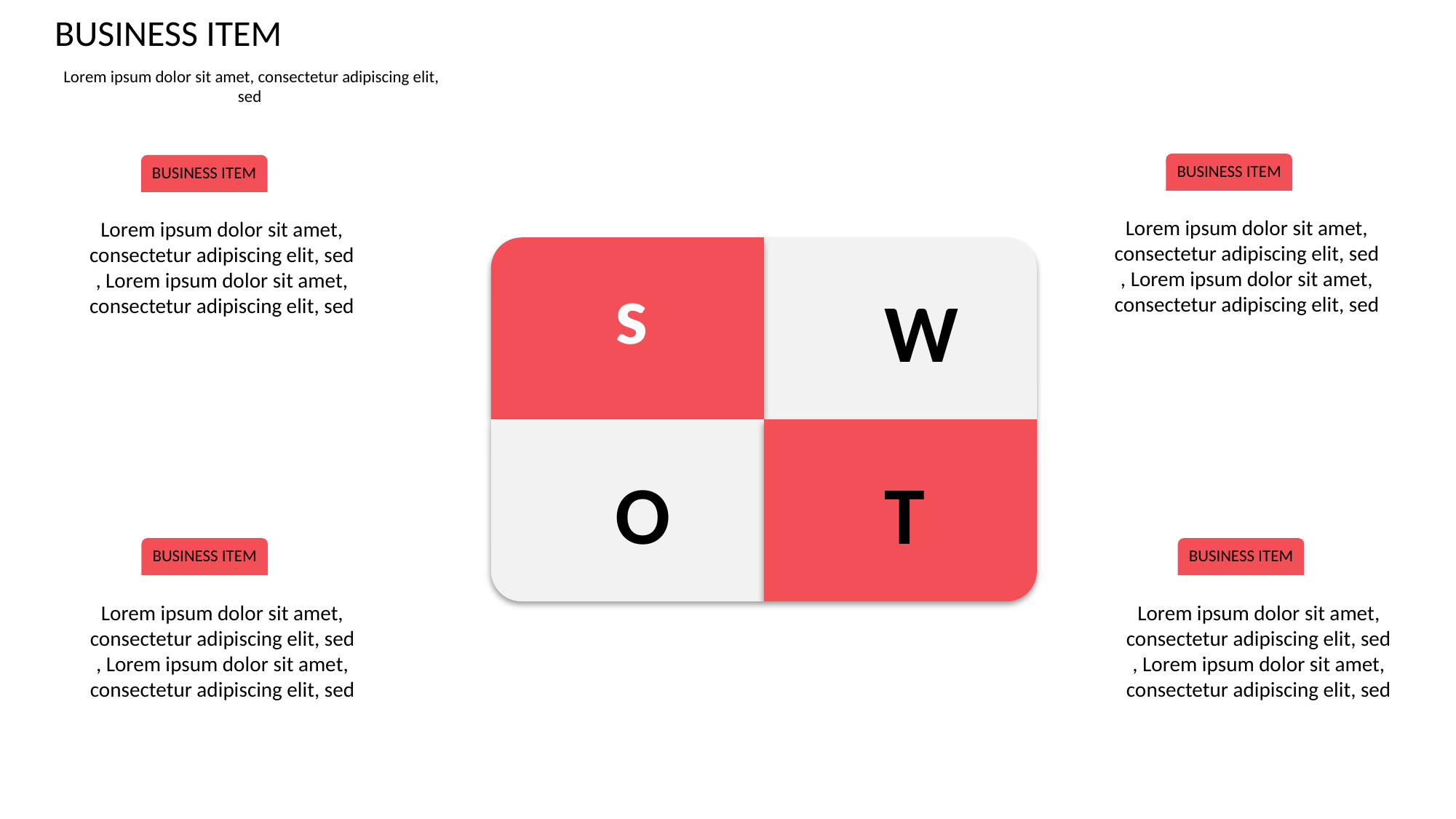

BUSINESS ITEM
Lorem ipsum dolor sit amet, consectetur adipiscing elit, sed

BUSINESS ITEM
Lorem ipsum dolor sit amet, consectetur adipiscing elit, sed , Lorem ipsum dolor sit amet, consectetur adipiscing elit, sed

BUSINESS ITEM
Lorem ipsum dolor sit amet, consectetur adipiscing elit, sed , Lorem ipsum dolor sit amet, consectetur adipiscing elit, sed

s
W

O
T

BUSINESS ITEM
Lorem ipsum dolor sit amet, consectetur adipiscing elit, sed , Lorem ipsum dolor sit amet, consectetur adipiscing elit, sed

BUSINESS ITEM
Lorem ipsum dolor sit amet, consectetur adipiscing elit, sed , Lorem ipsum dolor sit amet, consectetur adipiscing elit, sed